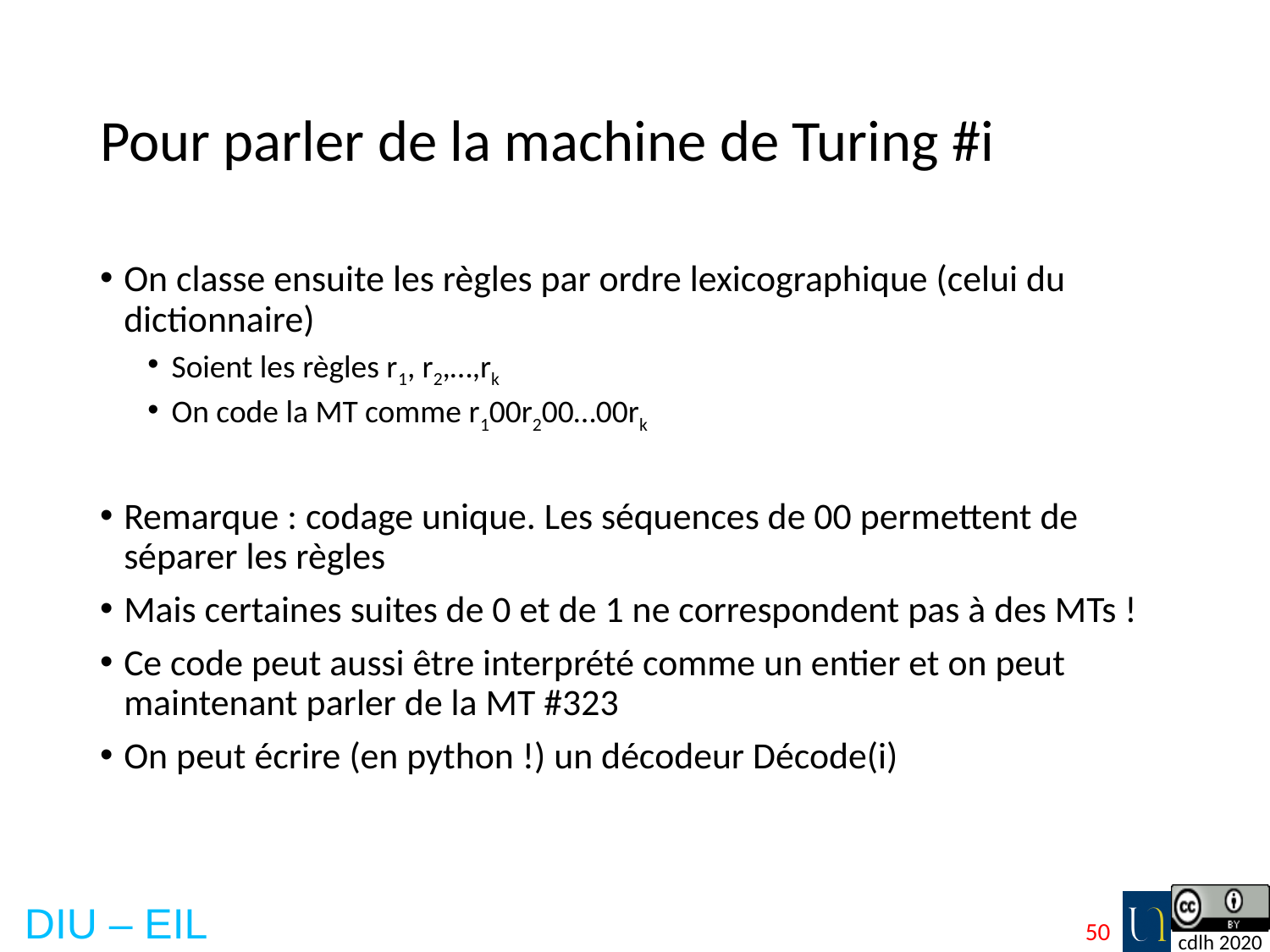

# Pour parler de la machine de Turing #i
On classe ensuite les règles par ordre lexicographique (celui du dictionnaire)
Soient les règles r1, r2,…,rk
On code la MT comme r100r200…00rk

Remarque : codage unique. Les séquences de 00 permettent de séparer les règles
Mais certaines suites de 0 et de 1 ne correspondent pas à des MTs !
Ce code peut aussi être interprété comme un entier et on peut maintenant parler de la MT #323
On peut écrire (en python !) un décodeur Décode(i)
50